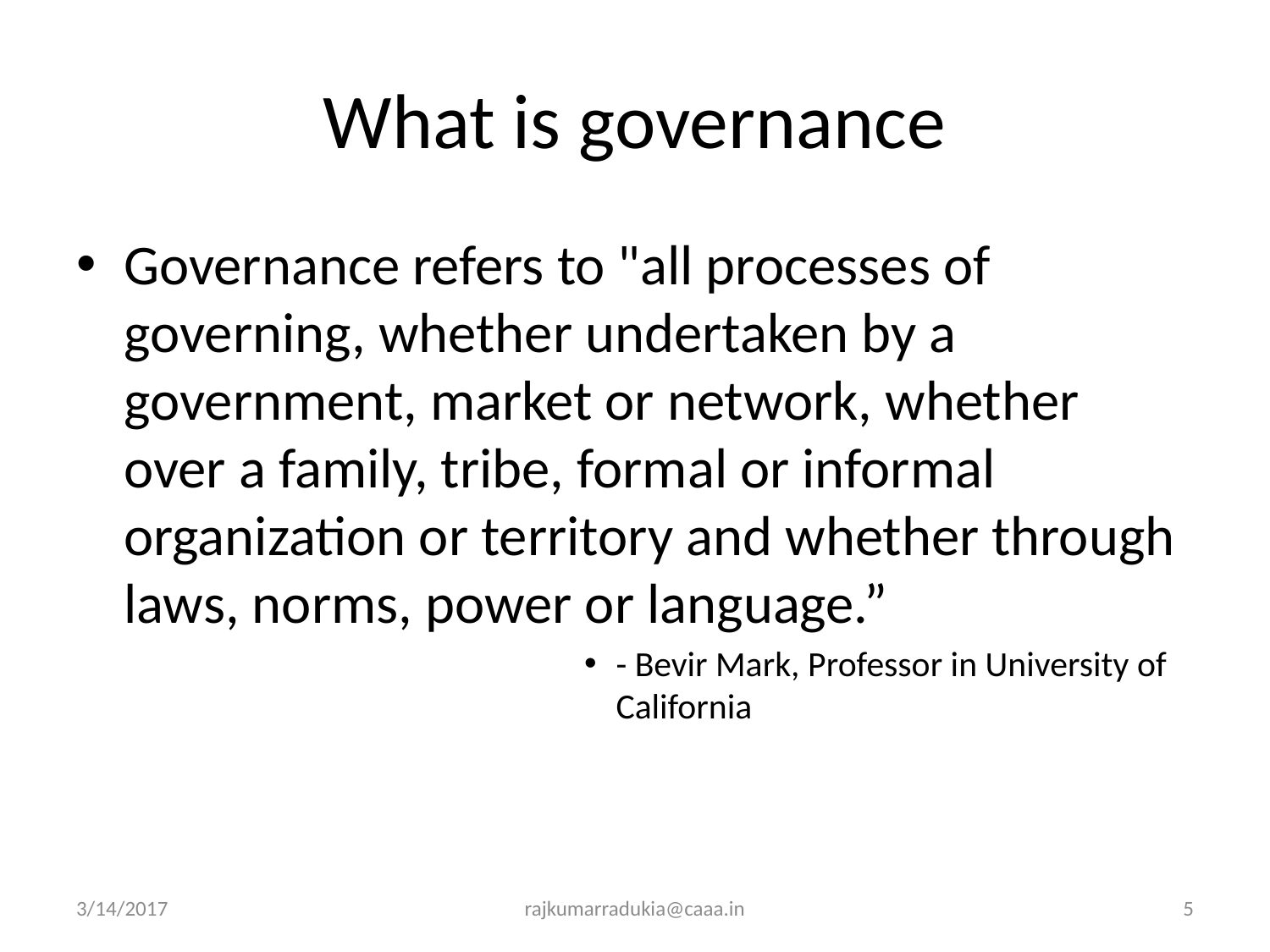

# What is governance
Governance refers to "all processes of governing, whether undertaken by a government, market or network, whether over a family, tribe, formal or informal organization or territory and whether through laws, norms, power or language.”
- Bevir Mark, Professor in University of California

3/14/2017
rajkumarradukia@caaa.in
5